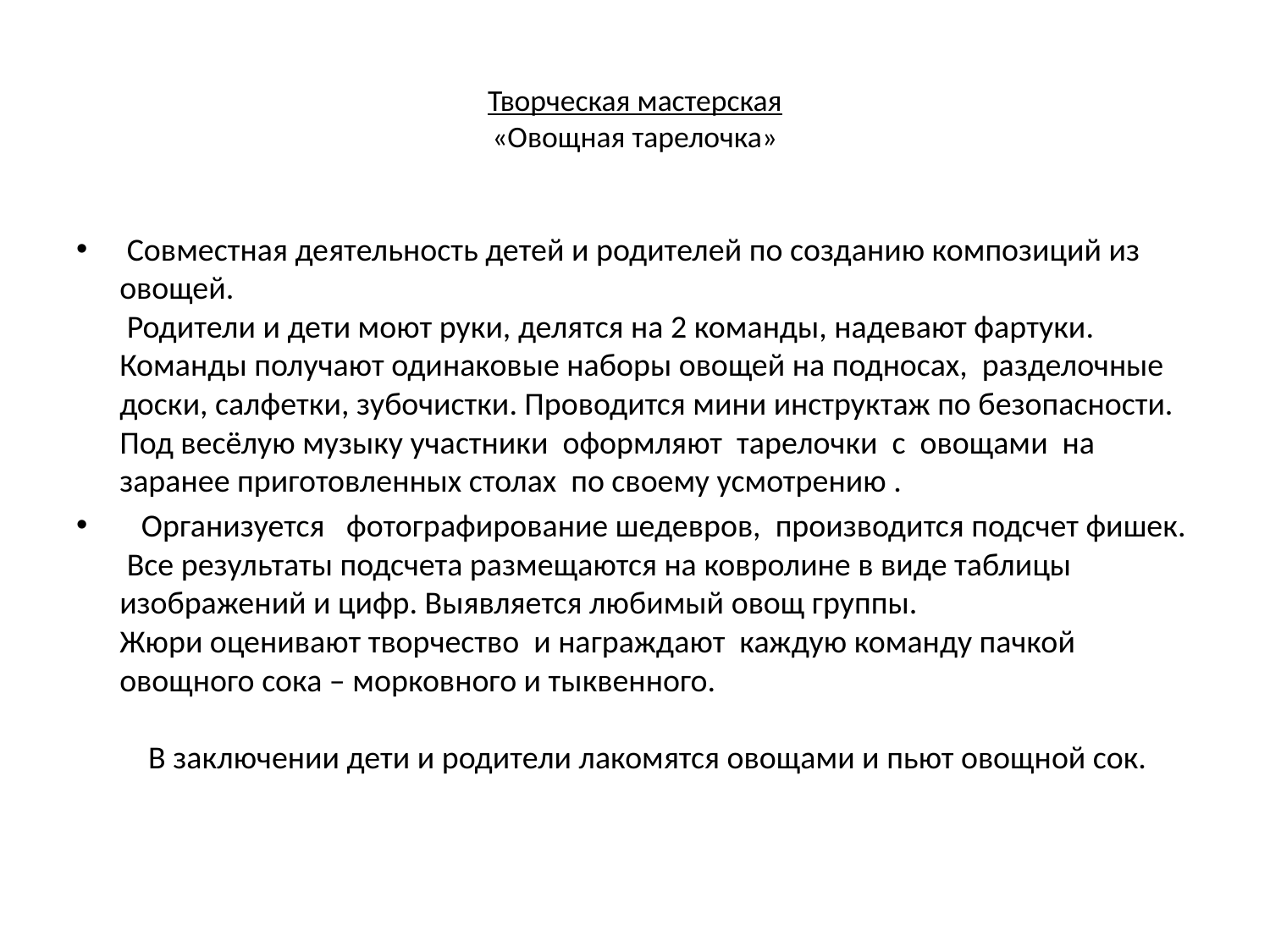

# Творческая мастерская «Овощная тарелочка»
 Совместная деятельность детей и родителей по созданию композиций из овощей.
 Родители и дети моют руки, делятся на 2 команды, надевают фартуки. Команды получают одинаковые наборы овощей на подносах,  разделочные доски, салфетки, зубочистки. Проводится мини инструктаж по безопасности.
Под весёлую музыку участники  оформляют  тарелочки  с  овощами  на заранее приготовленных столах  по своему усмотрению .
   Организуется   фотографирование шедевров,  производится подсчет фишек.  Все результаты подсчета размещаются на ковролине в виде таблицы изображений и цифр. Выявляется любимый овощ группы.
Жюри оценивают творчество  и награждают  каждую команду пачкой овощного сока – морковного и тыквенного.
    В заключении дети и родители лакомятся овощами и пьют овощной сок.